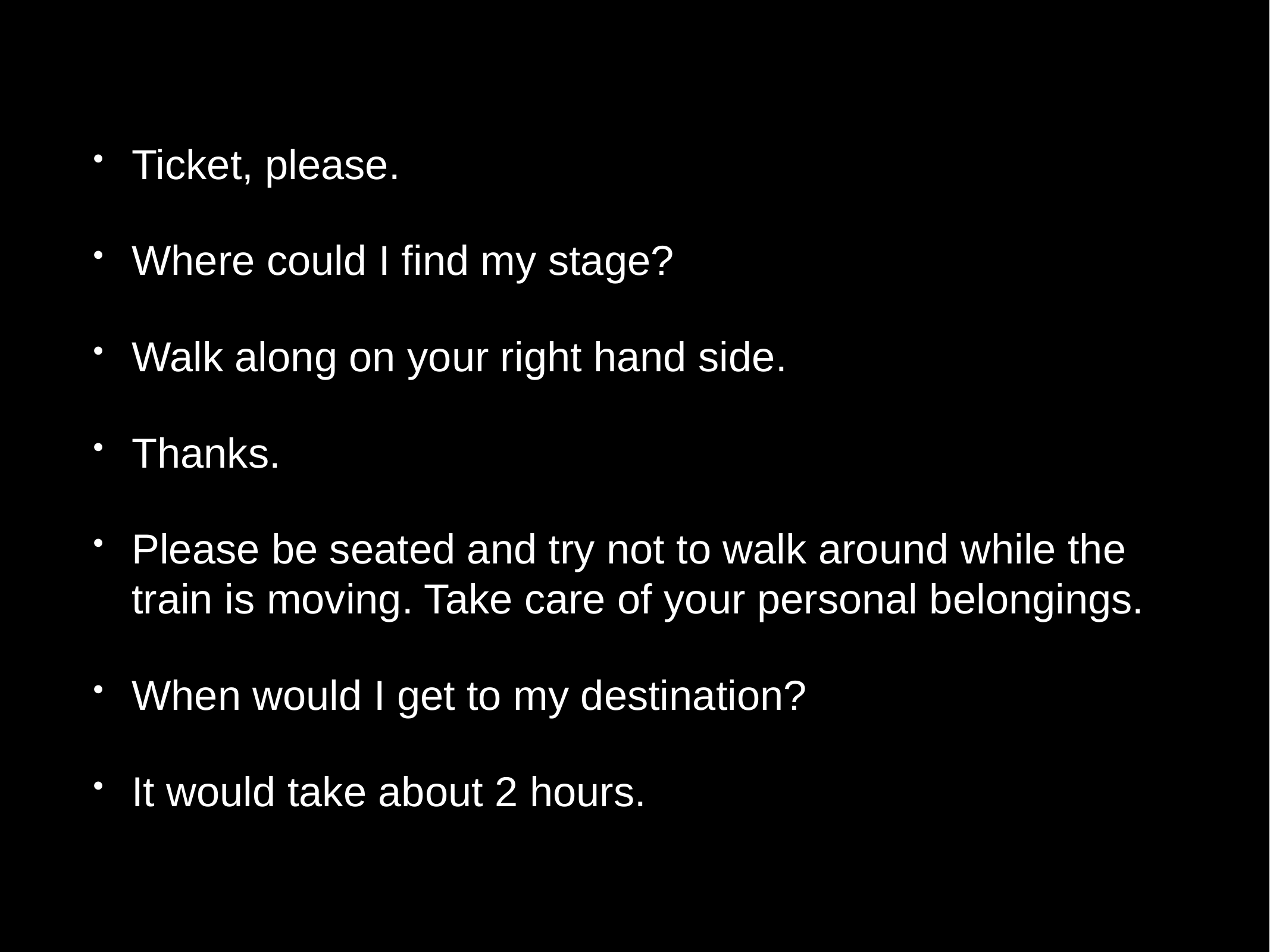

Ticket, please.
Where could I find my stage?
Walk along on your right hand side.
Thanks.
Please be seated and try not to walk around while the train is moving. Take care of your personal belongings.
When would I get to my destination?
It would take about 2 hours.